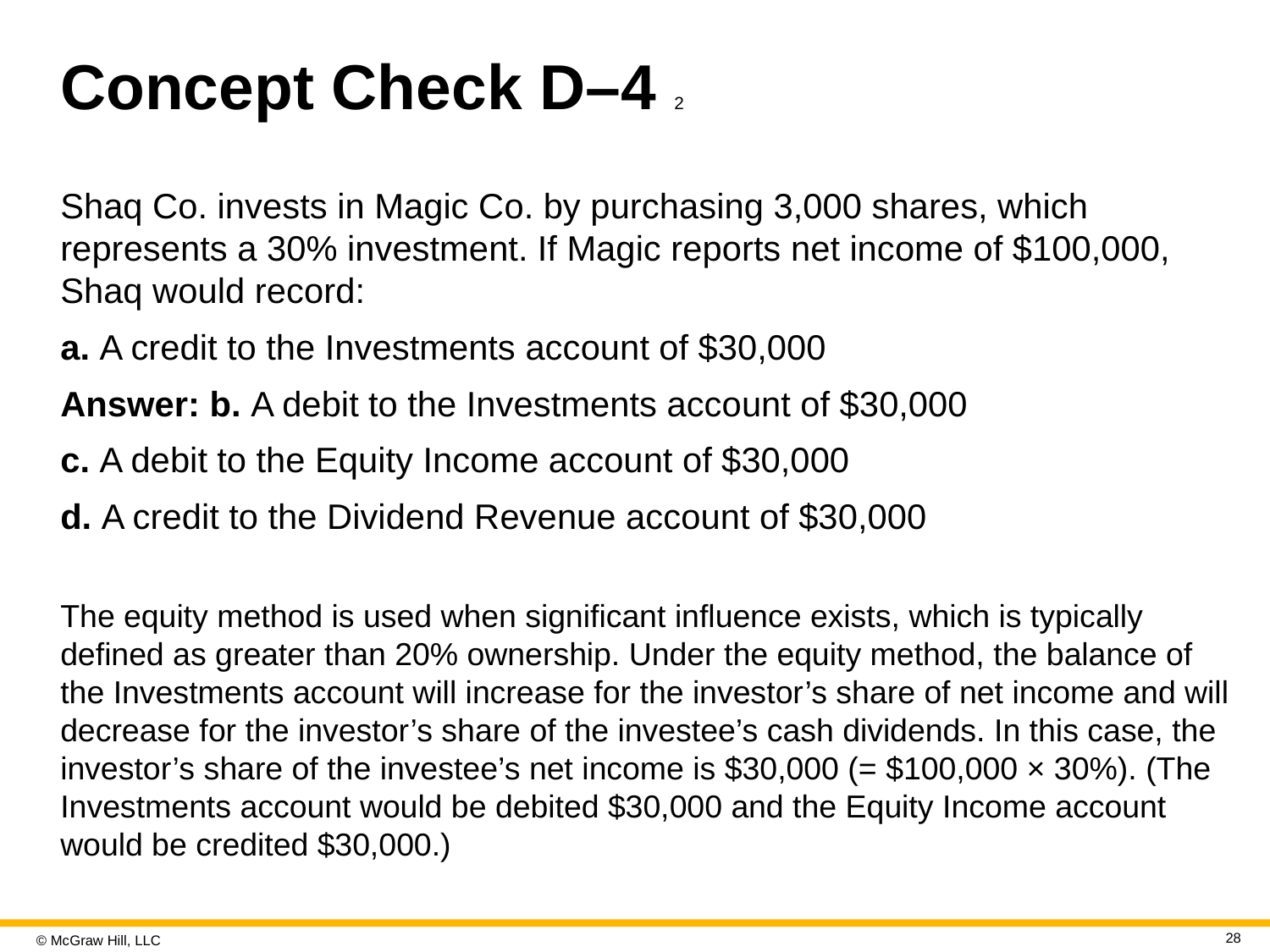

# Concept Check D–4 2
Shaq Co. invests in Magic Co. by purchasing 3,000 shares, which represents a 30% investment. If Magic reports net income of $100,000, Shaq would record:
a. A credit to the Investments account of $30,000
Answer: b. A debit to the Investments account of $30,000
c. A debit to the Equity Income account of $30,000
d. A credit to the Dividend Revenue account of $30,000
The equity method is used when significant influence exists, which is typically defined as greater than 20% ownership. Under the equity method, the balance of the Investments account will increase for the investor’s share of net income and will decrease for the investor’s share of the investee’s cash dividends. In this case, the investor’s share of the investee’s net income is $30,000 (= $100,000 × 30%). (The Investments account would be debited $30,000 and the Equity Income account would be credited $30,000.)
28